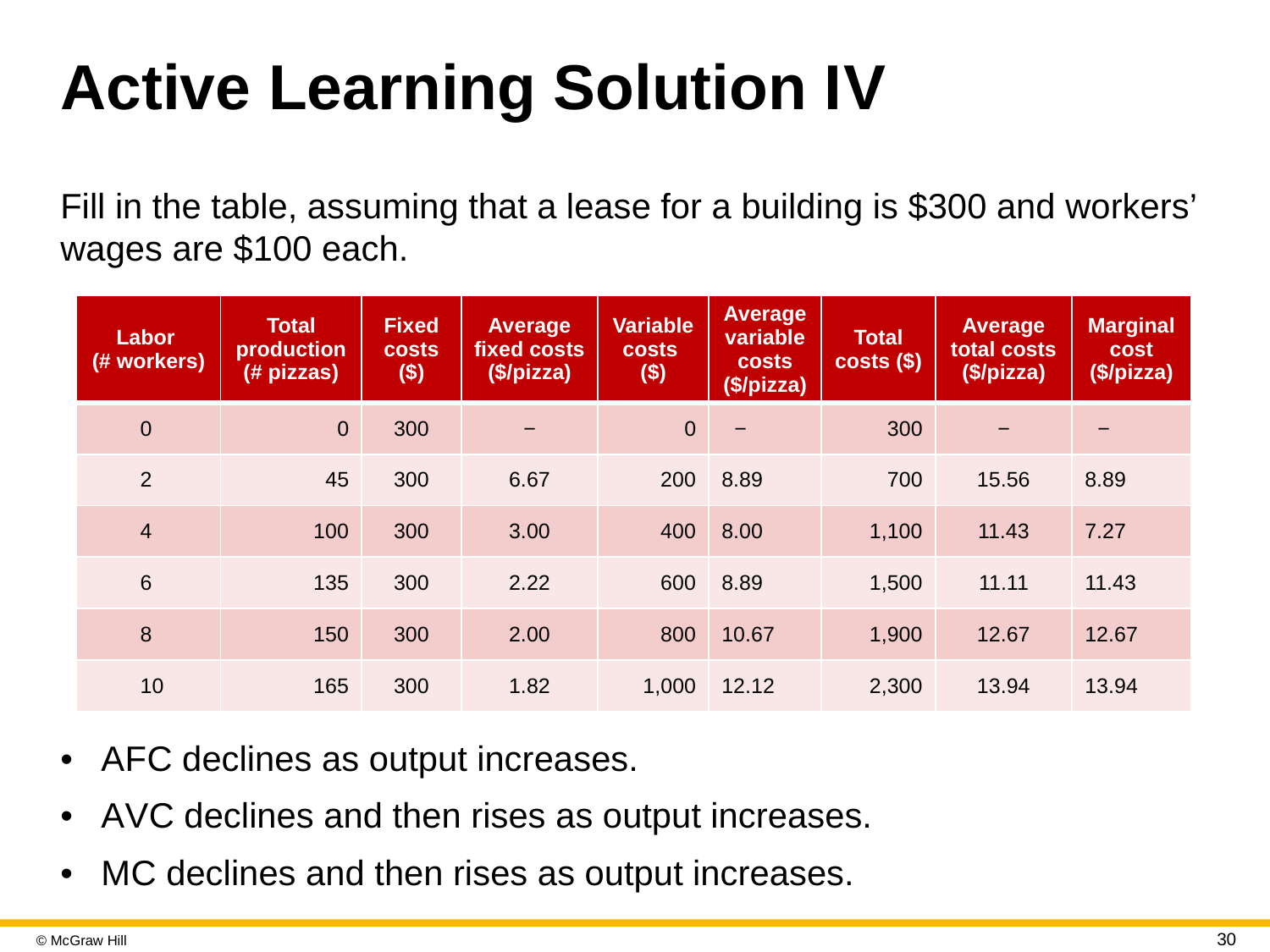

# Active Learning Solution I V
Fill in the table, assuming that a lease for a building is $300 and workers’ wages are $100 each.
| Labor (# workers) | Total production (# pizzas) | Fixed costs ($) | Average fixed costs ($/pizza) | Variable costs ($) | Average variable costs ($/pizza) | Total costs ($) | Average total costs ($/pizza) | Marginal cost ($/pizza) |
| --- | --- | --- | --- | --- | --- | --- | --- | --- |
| 0 | 0 | 300 | − | 0 | − | 300 | − | − |
| 2 | 45 | 300 | 6.67 | 200 | 8.89 | 700 | 15.56 | 8.89 |
| 4 | 100 | 300 | 3.00 | 400 | 8.00 | 1,100 | 11.43 | 7.27 |
| 6 | 135 | 300 | 2.22 | 600 | 8.89 | 1,500 | 11.11 | 11.43 |
| 8 | 150 | 300 | 2.00 | 800 | 10.67 | 1,900 | 12.67 | 12.67 |
| 10 | 165 | 300 | 1.82 | 1,000 | 12.12 | 2,300 | 13.94 | 13.94 |
A F C declines as output increases.
A V C declines and then rises as output increases.
M C declines and then rises as output increases.